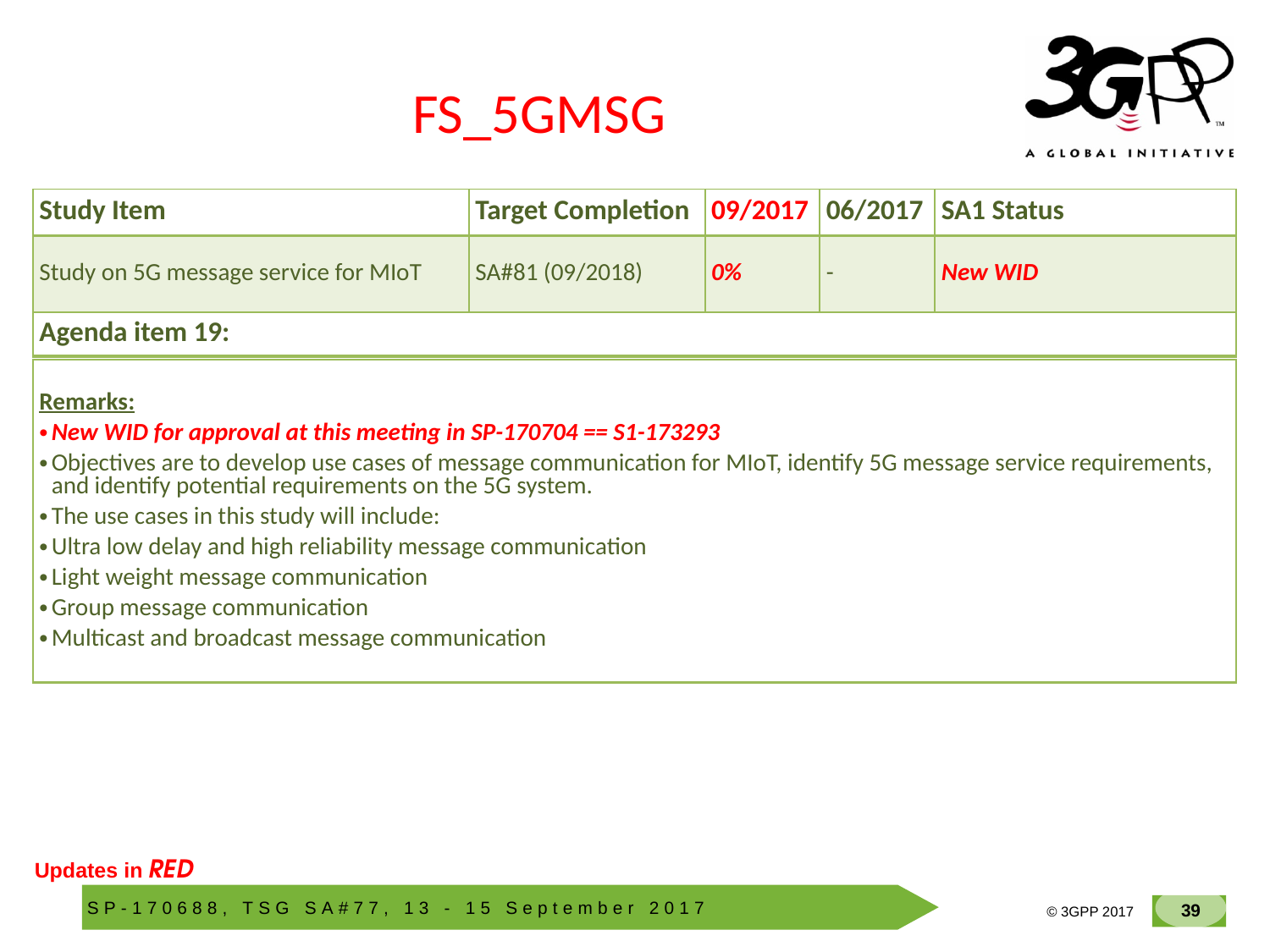

# FS_5GMSG
| Study Item | Target Completion | 09/2017 | 06/2017 | SA1 Status |
| --- | --- | --- | --- | --- |
| Study on 5G message service for MIoT | SA#81 (09/2018) | 0% | - | New WID |
| Agenda item 19: |
| --- |
|  |
| Remarks: New WID for approval at this meeting in SP-170704 == S1-173293 Objectives are to develop use cases of message communication for MIoT, identify 5G message service requirements, and identify potential requirements on the 5G system. The use cases in this study will include: Ultra low delay and high reliability message communication Light weight message communication Group message communication Multicast and broadcast message communication |
| --- |
Updates in RED